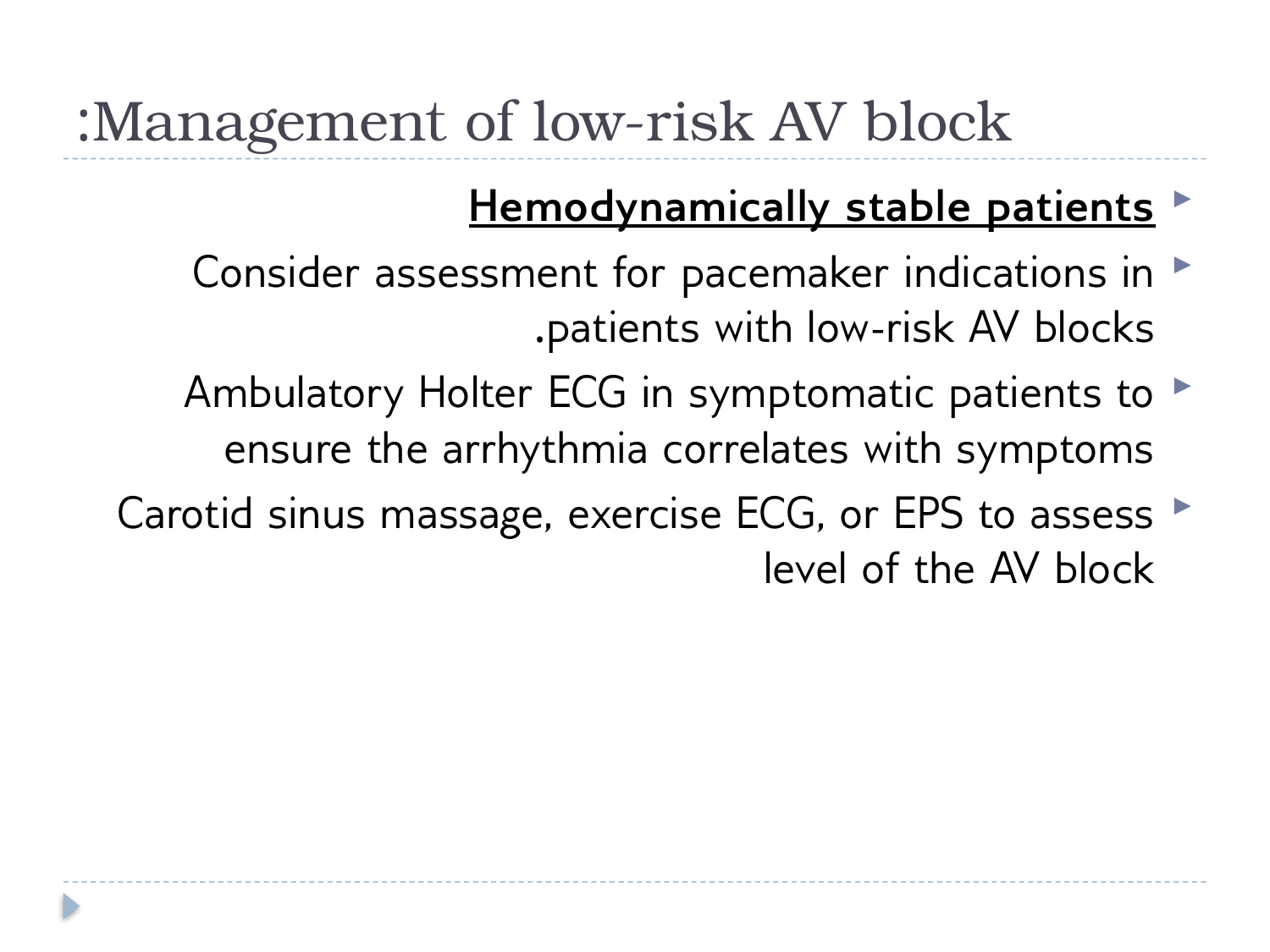

# Management of low-risk AV block:
Hemodynamically stable patients
Consider assessment for pacemaker indications in patients with low-risk AV blocks.
Ambulatory Holter ECG in symptomatic patients to ensure the arrhythmia correlates with symptoms
Carotid sinus massage, exercise ECG, or EPS to assess level of the AV block